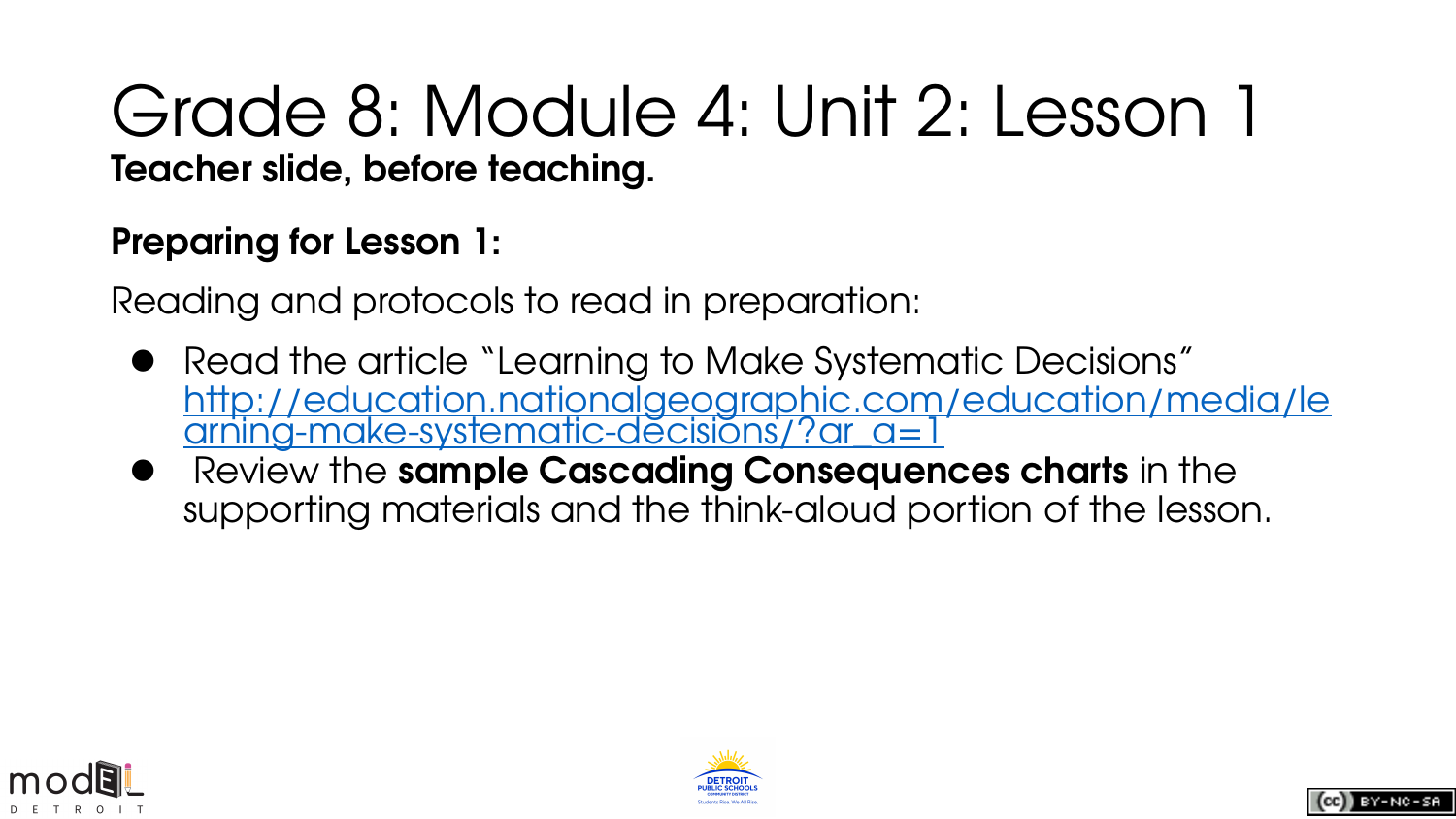

# Grade 8: Module 4: Unit 2: Lesson 1
Teacher slide, before teaching.

Preparing for Lesson 1:
Reading and protocols to read in preparation:
Read the article “Learning to Make Systematic Decisions” http://education.nationalgeographic.com/education/media/learning-make-systematic-decisions/?ar_a=1
 Review the sample Cascading Consequences charts in the supporting materials and the think-aloud portion of the lesson.